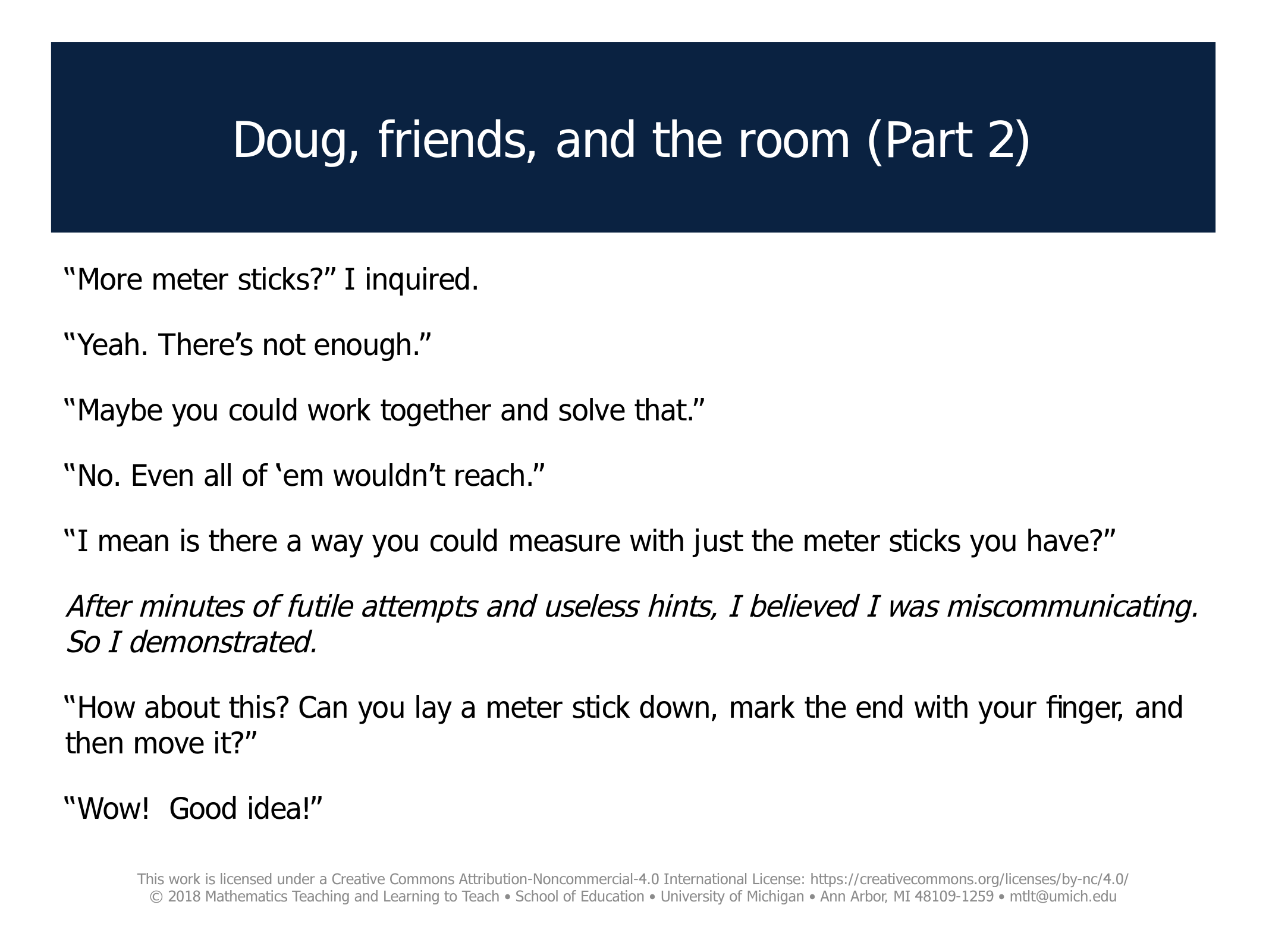

# Doug, friends, and the room (Part 2)
“More meter sticks?” I inquired.
“Yeah. There’s not enough.”
“Maybe you could work together and solve that.”
“No. Even all of ‘em wouldn’t reach.”
“I mean is there a way you could measure with just the meter sticks you have?”
After minutes of futile attempts and useless hints, I believed I was miscommunicating. So I demonstrated.
“How about this? Can you lay a meter stick down, mark the end with your finger, and then move it?”
“Wow!  Good idea!”
This work is licensed under a Creative Commons Attribution-Noncommercial-4.0 International License: https://creativecommons.org/licenses/by-nc/4.0/
© 2018 Mathematics Teaching and Learning to Teach • School of Education • University of Michigan • Ann Arbor, MI 48109-1259 • mtlt@umich.edu